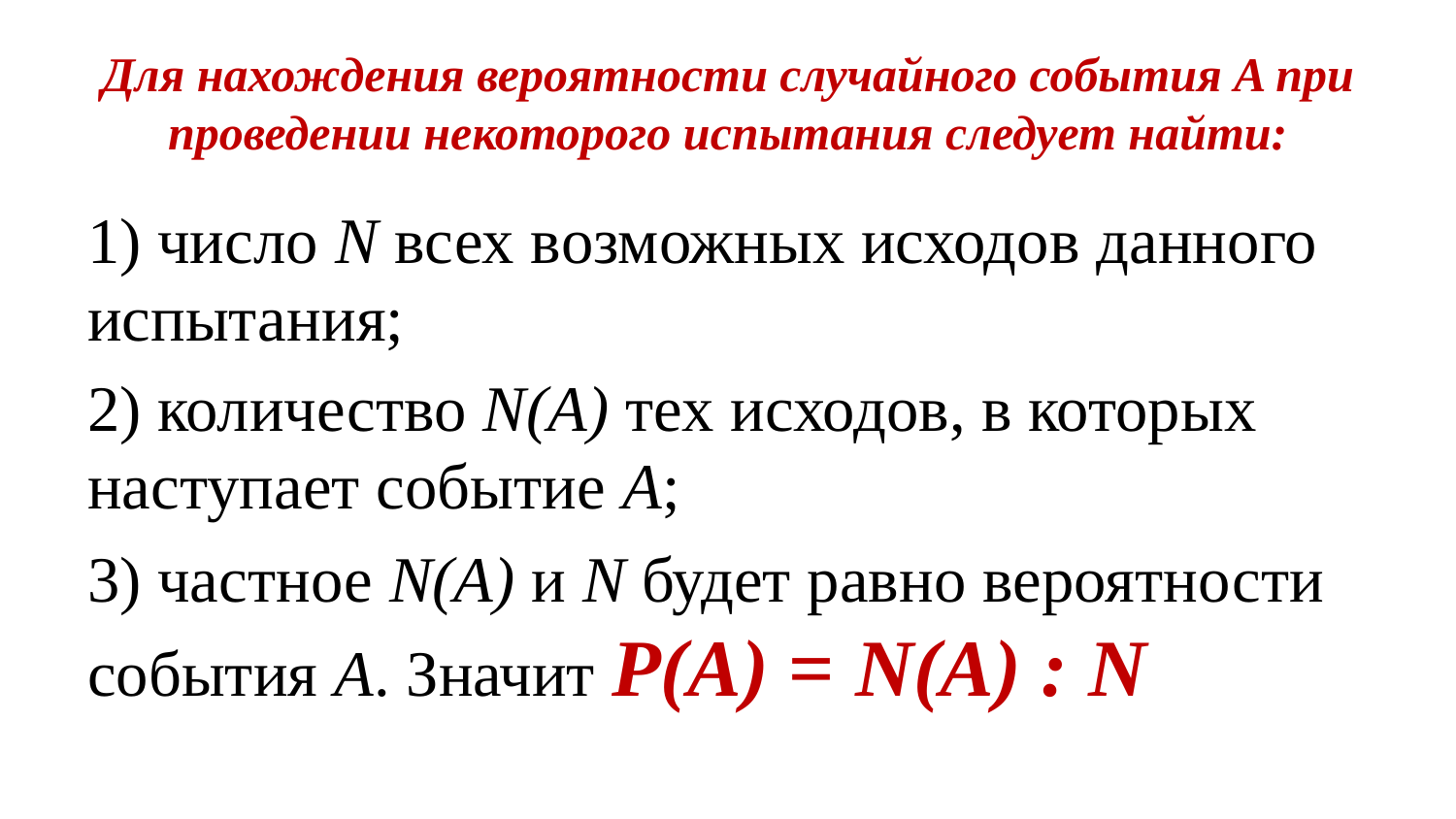

# Для нахождения вероятности случайного события A при проведении некоторого испытания следует найти:
1) число N всех возможных исходов данного испытания;
2) количество N(A) тех исходов, в которых наступает событие A;
3) частное N(A) и N будет равно вероятности события A. Значит P(A) = N(A) : N